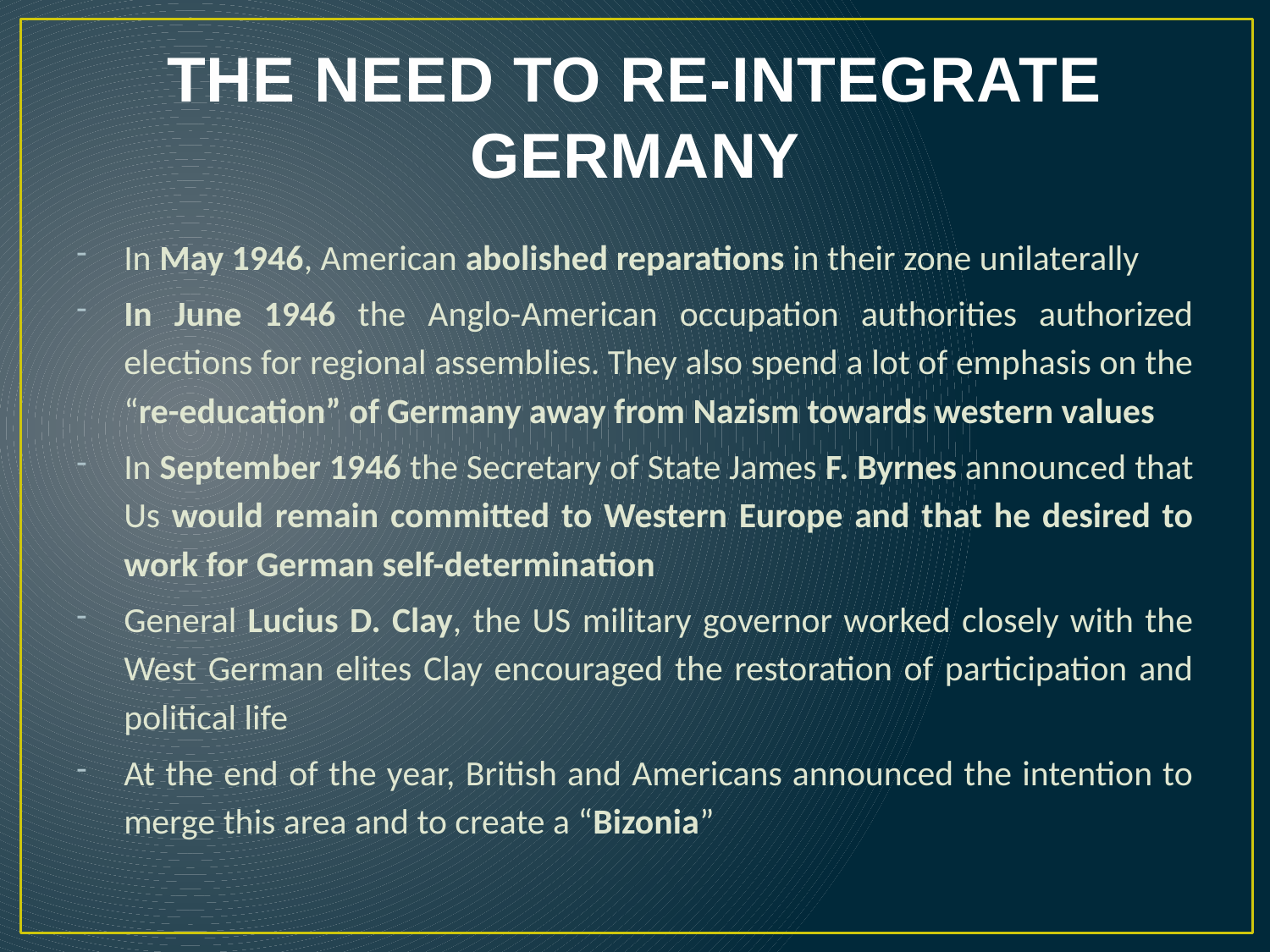

# THE NEED TO RE-INTEGRATE GERMANY
In May 1946, American abolished reparations in their zone unilaterally
In June 1946 the Anglo-American occupation authorities authorized elections for regional assemblies. They also spend a lot of emphasis on the “re-education” of Germany away from Nazism towards western values
In September 1946 the Secretary of State James F. Byrnes announced that Us would remain committed to Western Europe and that he desired to work for German self-determination
General Lucius D. Clay, the US military governor worked closely with the West German elites Clay encouraged the restoration of participation and political life
At the end of the year, British and Americans announced the intention to merge this area and to create a “Bizonia”